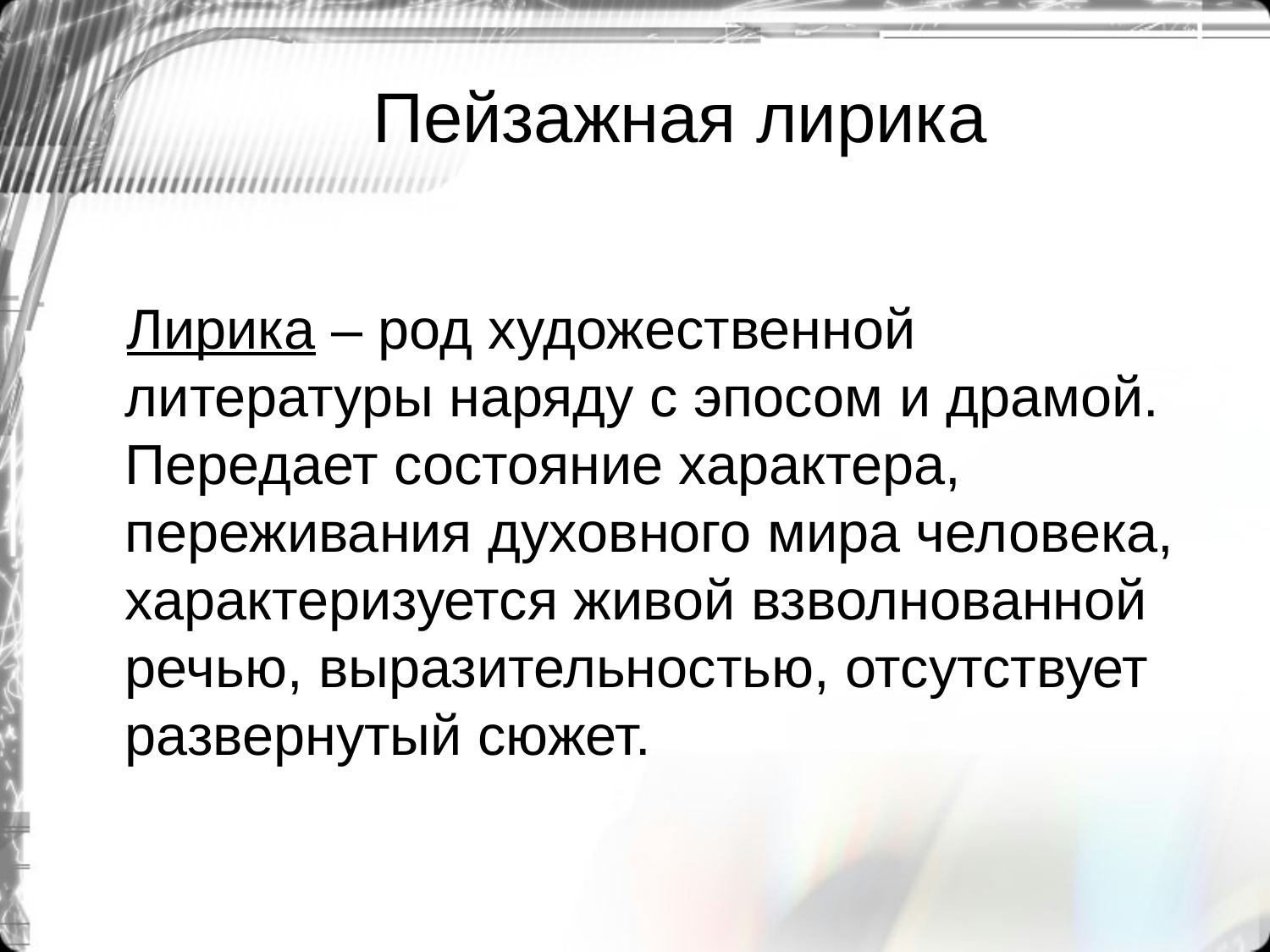

# Пейзажная лирика
    Лирика – род художественной литературы наряду с эпосом и драмой. Передает состояние характера, переживания духовного мира человека, характеризуется живой взволнованной речью, выразительностью, отсутствует развернутый сюжет.